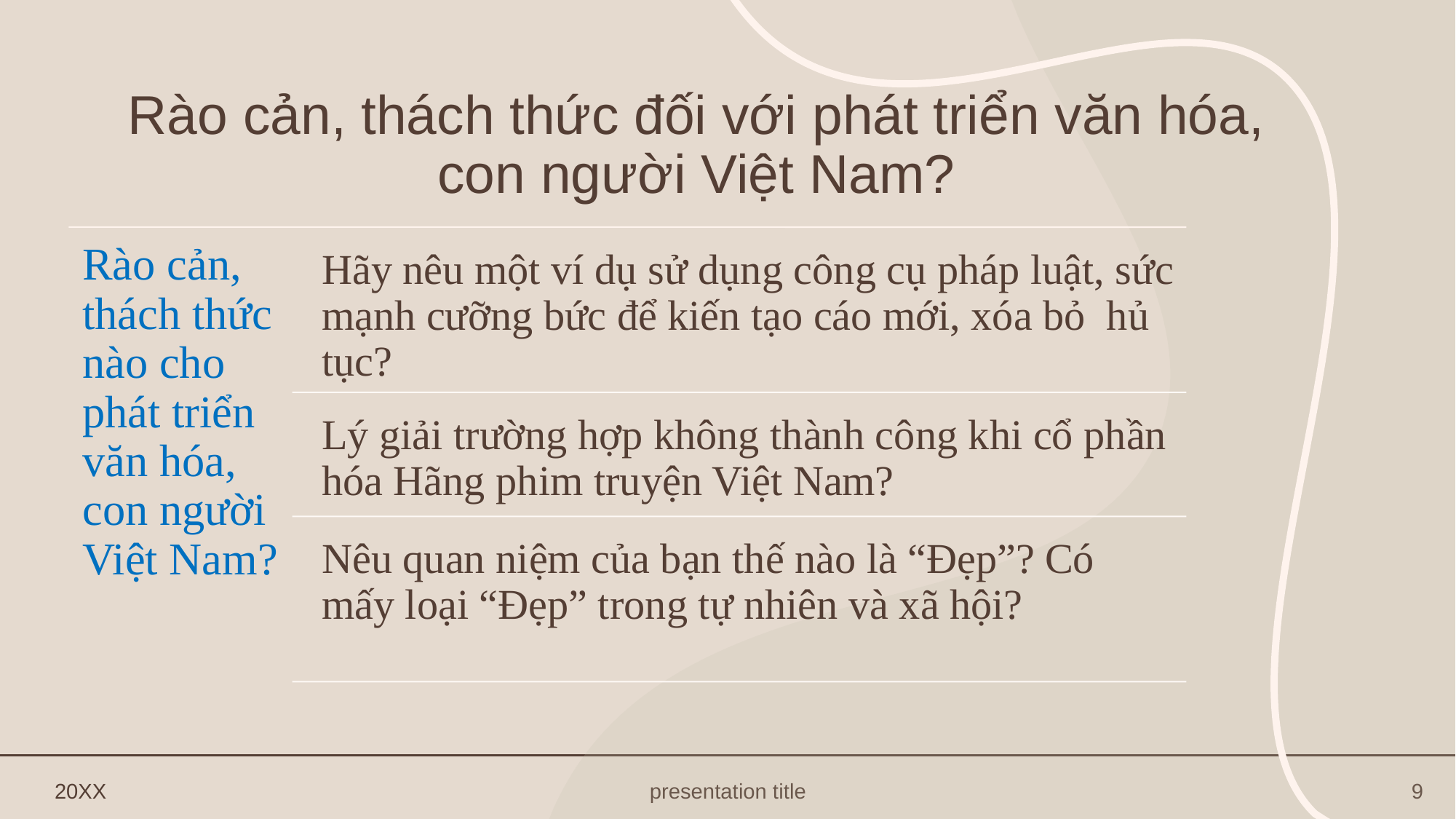

# Rào cản, thách thức đối với phát triển văn hóa, con người Việt Nam?
Rào cản, thách thức nào cho phát triển văn hóa, con người Việt Nam?
Hãy nêu một ví dụ sử dụng công cụ pháp luật, sức mạnh cưỡng bức để kiến tạo cáo mới, xóa bỏ  hủ tục?
Lý giải trường hợp không thành công khi cổ phần hóa Hãng phim truyện Việt Nam?
Nêu quan niệm của bạn thế nào là “Đẹp”? Có mấy loại “Đẹp” trong tự nhiên và xã hội?
20XX
presentation title
9